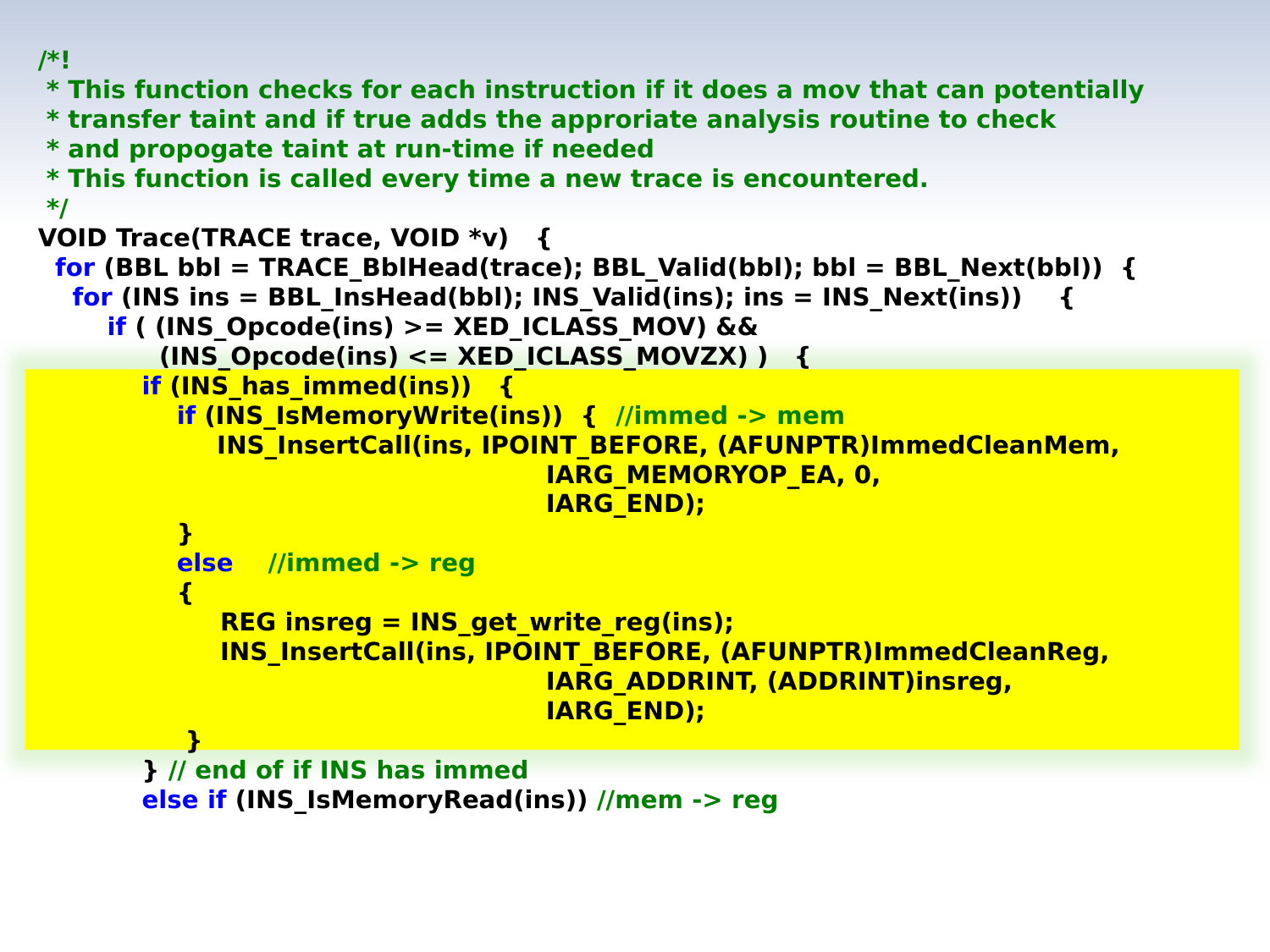

/*!
 * This function checks for each instruction if it does a mov that can potentially
 * transfer taint and if true adds the approriate analysis routine to check
 * and propogate taint at run-time if needed
 * This function is called every time a new trace is encountered.
 */
VOID Trace(TRACE trace, VOID *v)   {
  for (BBL bbl = TRACE_BblHead(trace); BBL_Valid(bbl); bbl = BBL_Next(bbl))  {
    for (INS ins = BBL_InsHead(bbl); INS_Valid(ins); ins = INS_Next(ins))    {
        if ( (INS_Opcode(ins) >= XED_ICLASS_MOV) &&
              (INS_Opcode(ins) <= XED_ICLASS_MOVZX) )   {
            if (INS_has_immed(ins))   {
                if (INS_IsMemoryWrite(ins))  {  //immed -> mem
	      INS_InsertCall(ins, IPOINT_BEFORE, (AFUNPTR)ImmedCleanMem,
	                               	IARG_MEMORYOP_EA, 0,
	                  		IARG_END);
                }
                else    //immed -> reg
                {
                     REG insreg = INS_get_write_reg(ins);
                     INS_InsertCall(ins, IPOINT_BEFORE, (AFUNPTR)ImmedCleanReg,
		                    	IARG_ADDRINT, (ADDRINT)insreg,
				IARG_END);
                 }
            } // end of if INS has immed
            else if (INS_IsMemoryRead(ins)) //mem -> reg